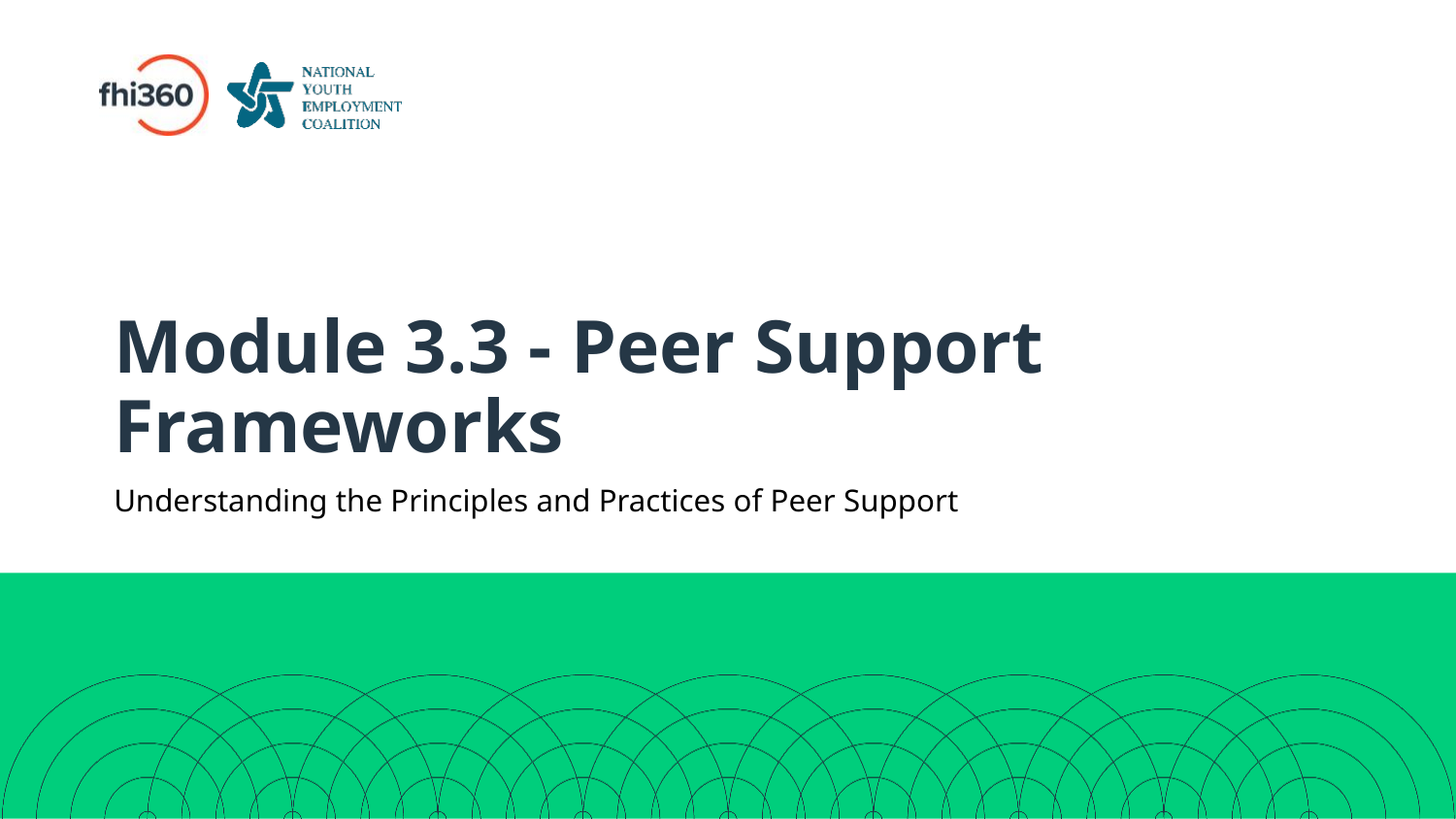

# Module 3.3 - Peer Support Frameworks
Understanding the Principles and Practices of Peer Support